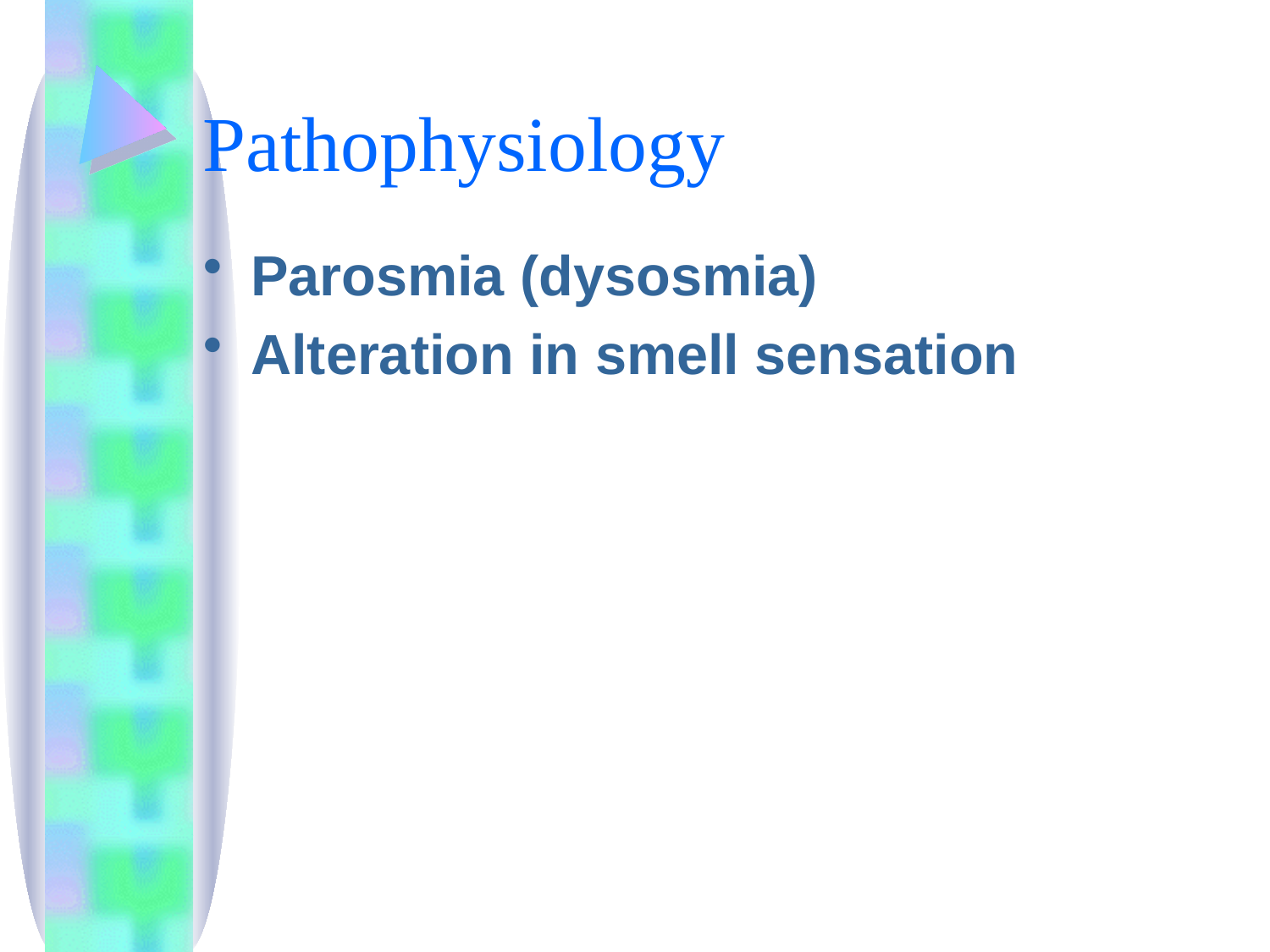

# Pathophysiology
Parosmia (dysosmia)
Alteration in smell sensation